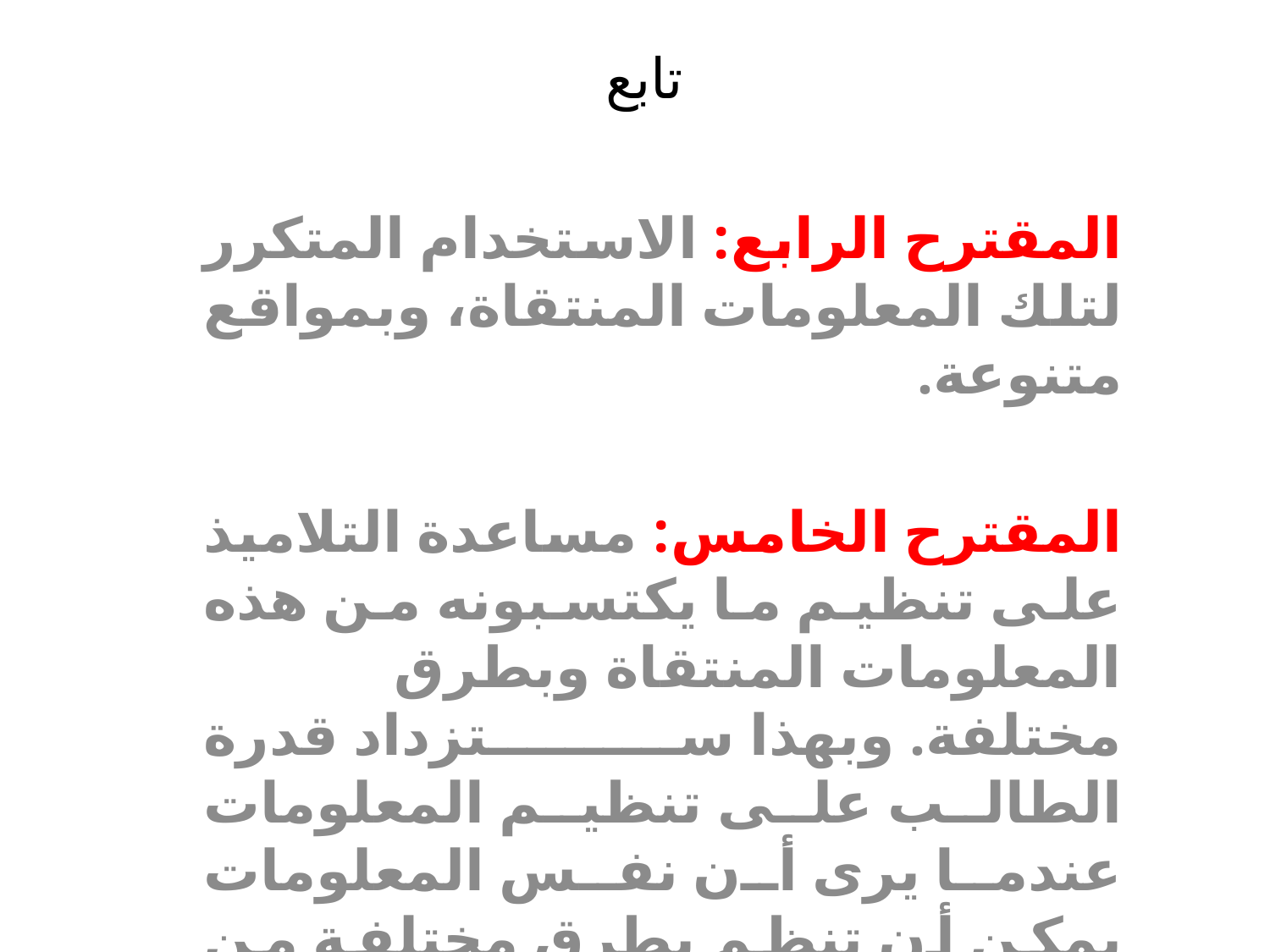

# تابع
المقترح الرابع: الاستخدام المتكرر لتلك المعلومات المنتقاة، وبمواقع متنوعة.

المقترح الخامس: مساعدة التلاميذ على تنظيم ما يكتسبونه من هذه المعلومات المنتقاة وبطرق مختلفة. وبهذا ستزداد قدرة الطالب على تنظيم المعلومات عندما يرى أن نفس المعلومات يمكن أن تنظم بطرق مختلفة من أجل استخدامها بفعالية.